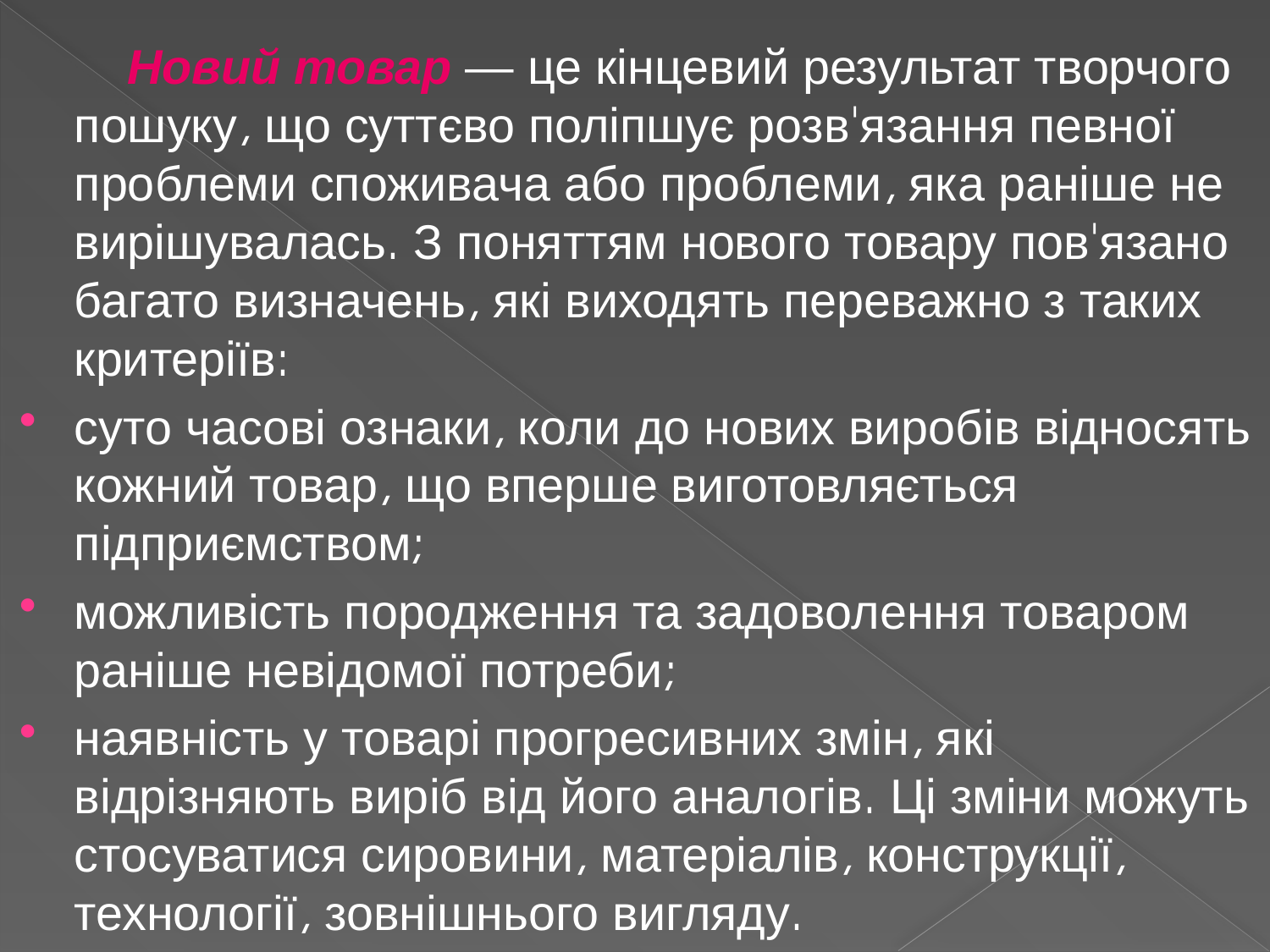

Новий товар — це кінцевий результат творчого пошуку, що суттєво поліпшує розв'язання певної проблеми споживача або проблеми, яка раніше не вирішувалась. З поняттям нового товару пов'язано багато визначень, які виходять переважно з таких критеріїв:
суто часові ознаки, коли до нових виробів відносять кожний товар, що вперше виготовляється підприємством;
можливість породження та задоволення товаром раніше невідомої потреби;
наявність у товарі прогресивних змін, які відрізняють виріб від його аналогів. Ці зміни можуть стосуватися сировини, матеріалів, конструкції, технології, зовнішнього вигляду.